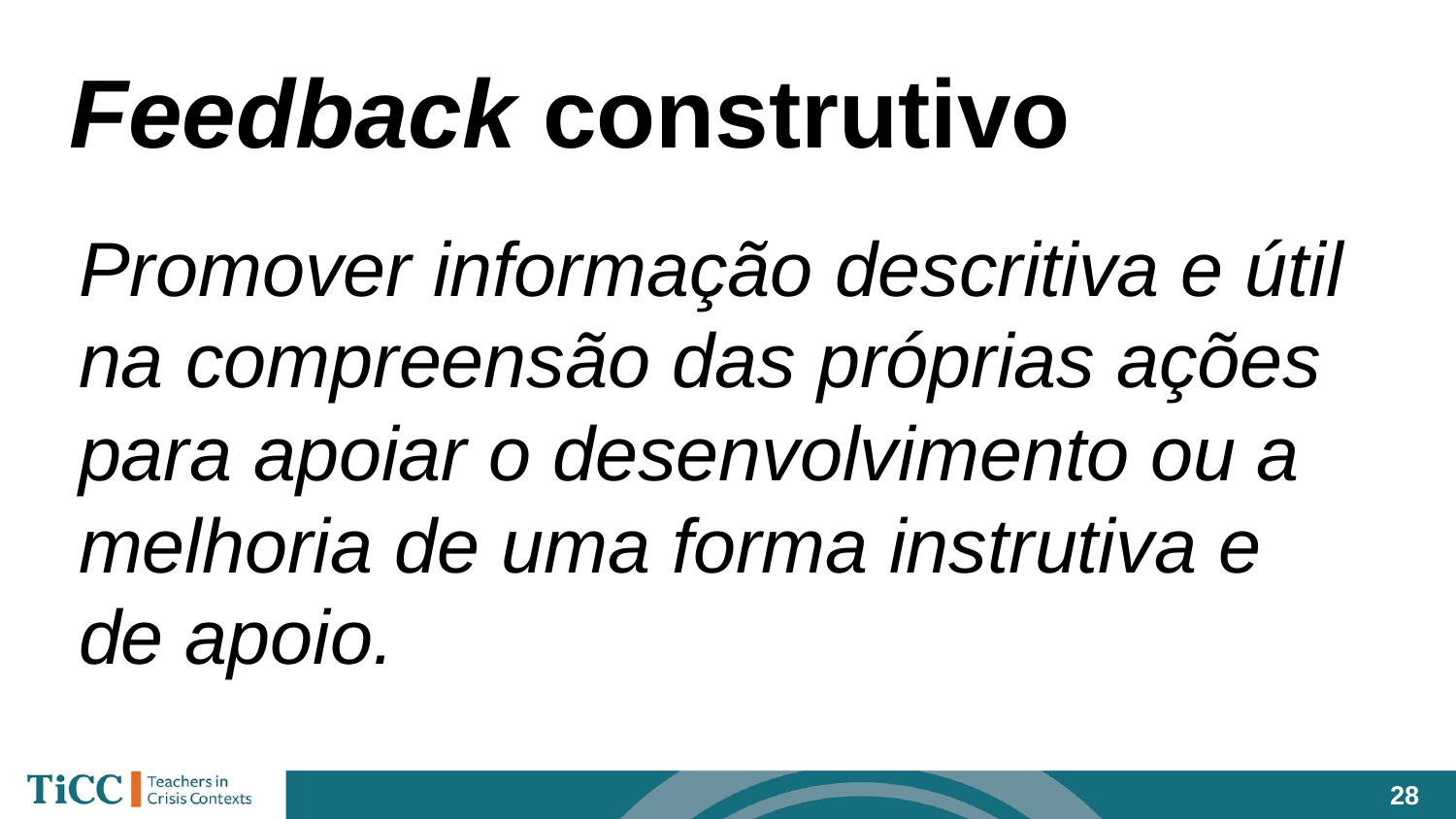

# Feedback construtivo
Promover informação descritiva e útil na compreensão das próprias ações para apoiar o desenvolvimento ou a melhoria de uma forma instrutiva e de apoio.
28